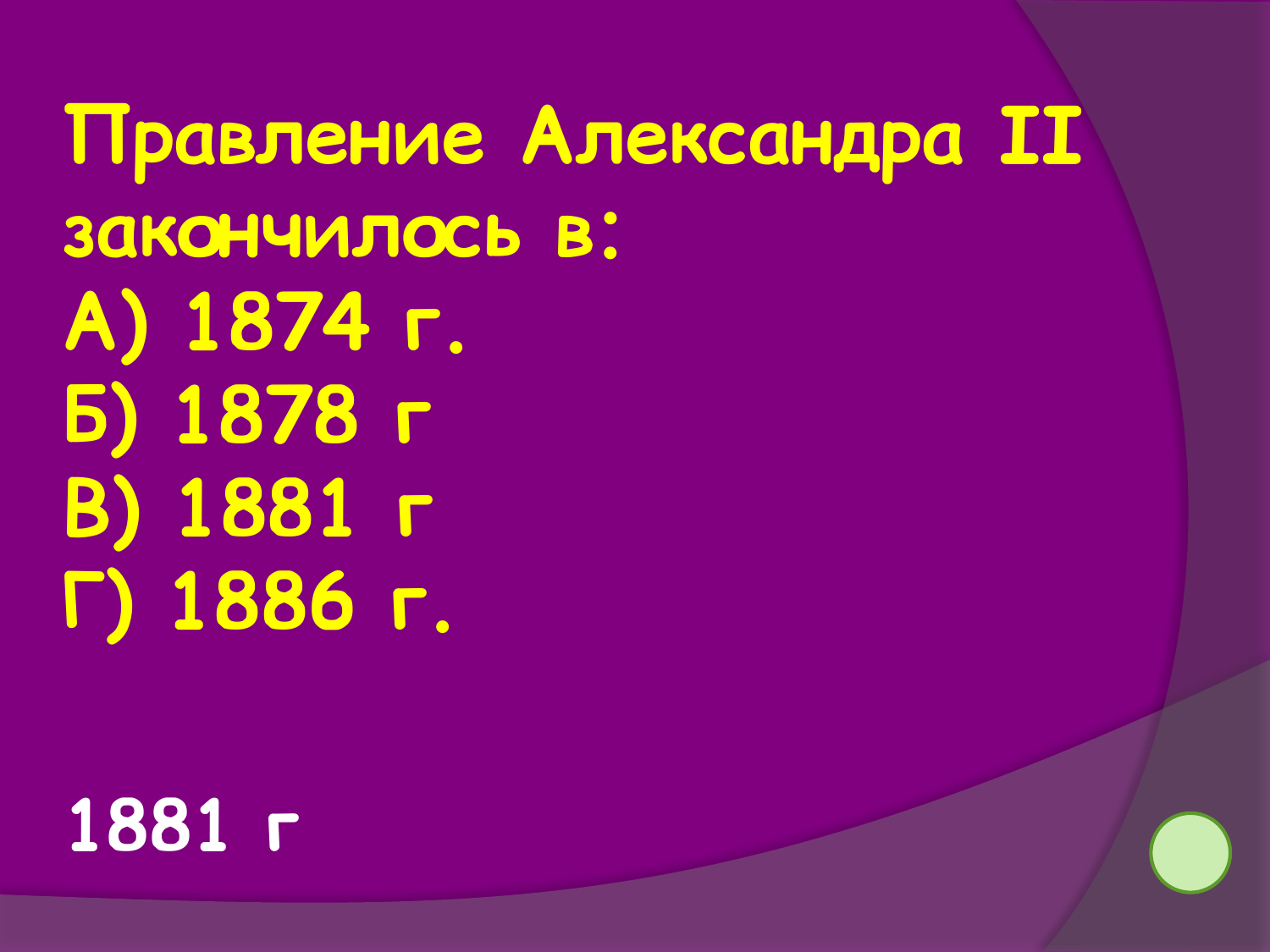

Правление Александра II закончилось в:
А) 1874 г.
Б) 1878 г
В) 1881 г
Г) 1886 г.

1881 г